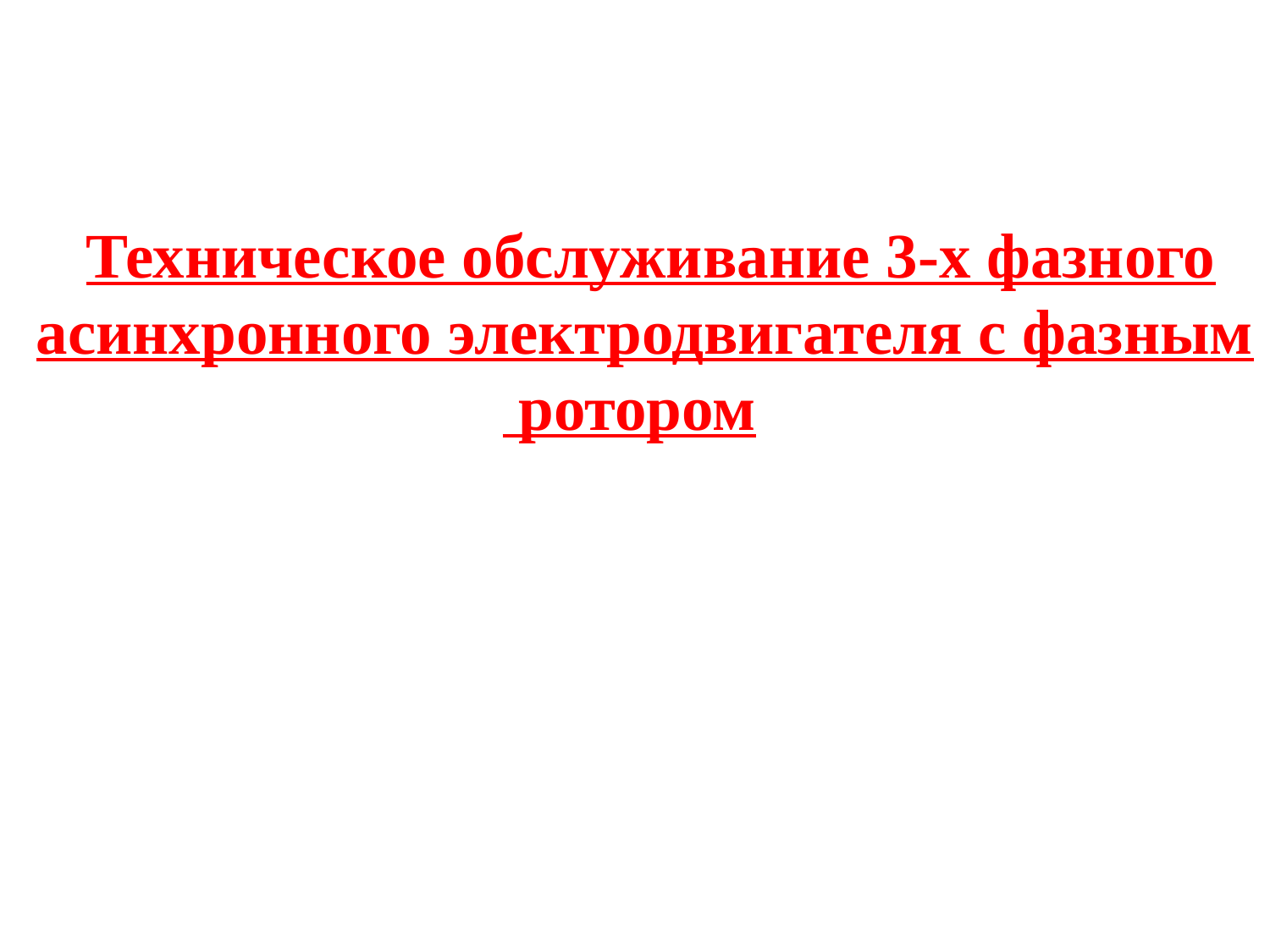

Техническое обслуживание 3-х фазного асинхронного электродвигателя с фазным  ротором